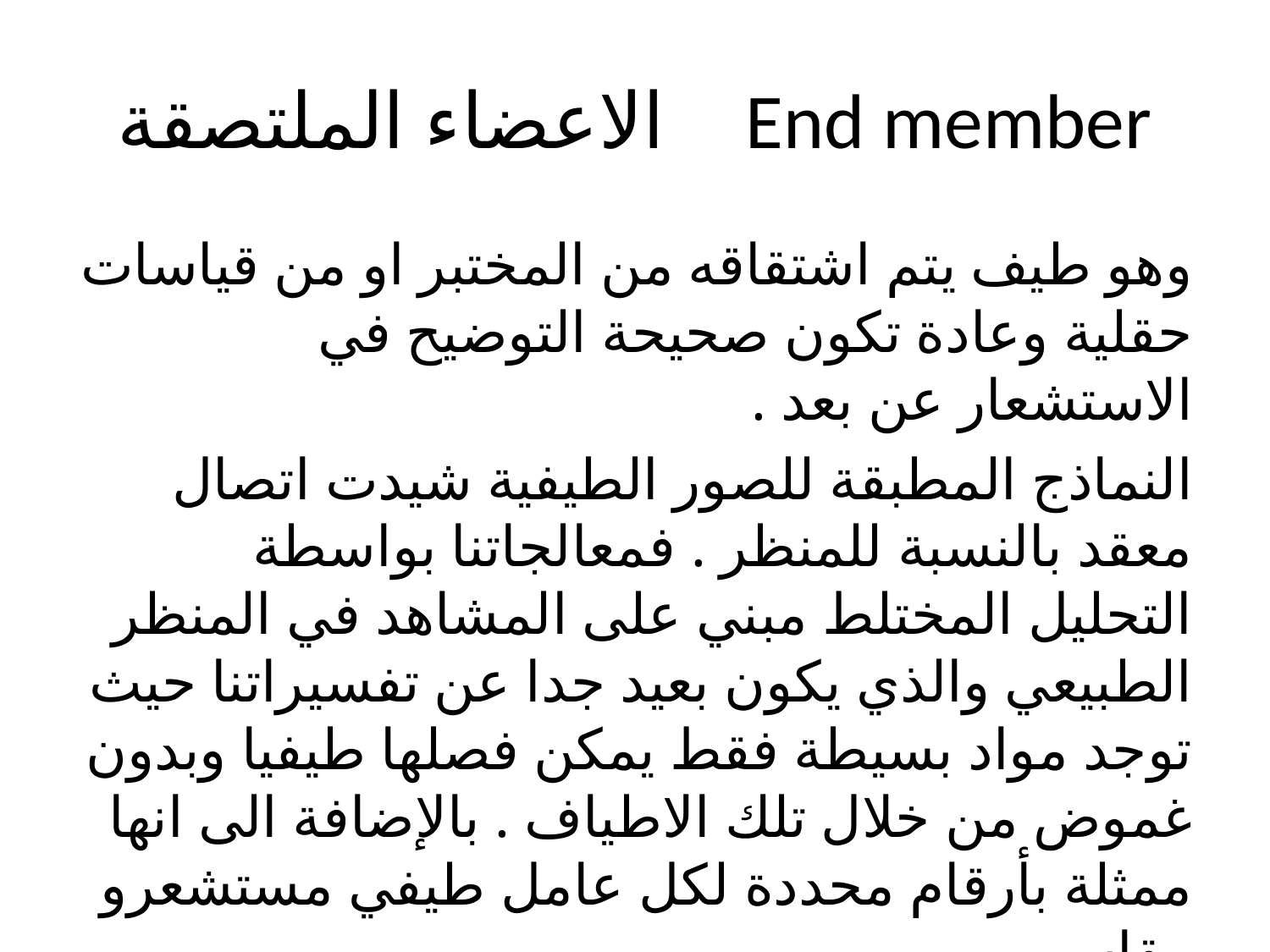

# End member    الاعضاء الملتصقة
وهو طيف يتم اشتقاقه من المختبر او من قياسات حقلية وعادة تكون صحيحة التوضيح في الاستشعار عن بعد .
النماذج المطبقة للصور الطيفية شيدت اتصال معقد بالنسبة للمنظر . فمعالجاتنا بواسطة التحليل المختلط مبني على المشاهد في المنظر الطبيعي والذي يكون بعيد جدا عن تفسيراتنا حيث توجد مواد بسيطة فقط يمكن فصلها طيفيا وبدون غموض من خلال تلك الاطياف . بالإضافة الى انها ممثلة بأرقام محددة لكل عامل طيفي مستشعرو مقاس.